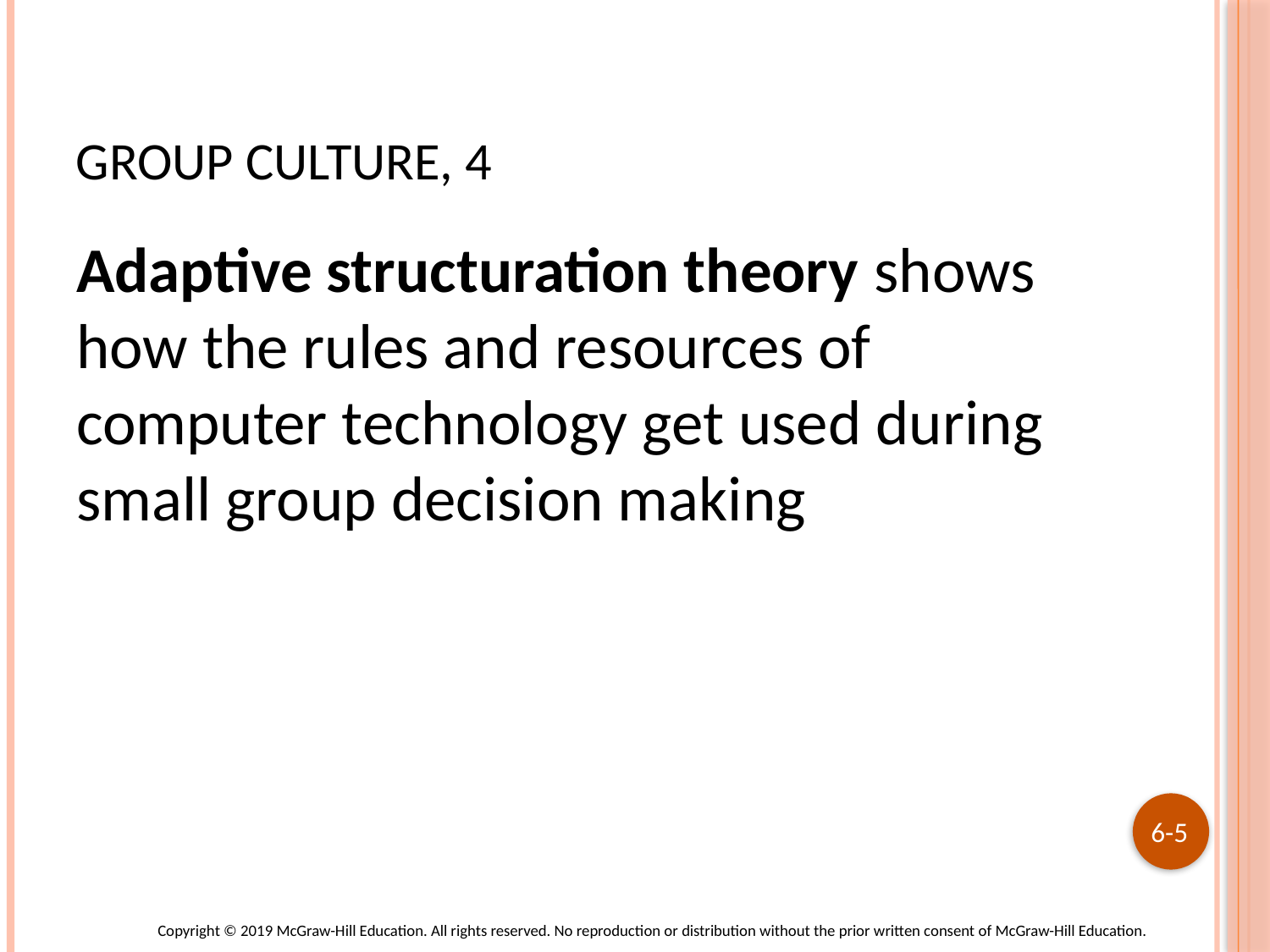

# Group Culture, 4
Adaptive structuration theory shows how the rules and resources of computer technology get used during small group decision making